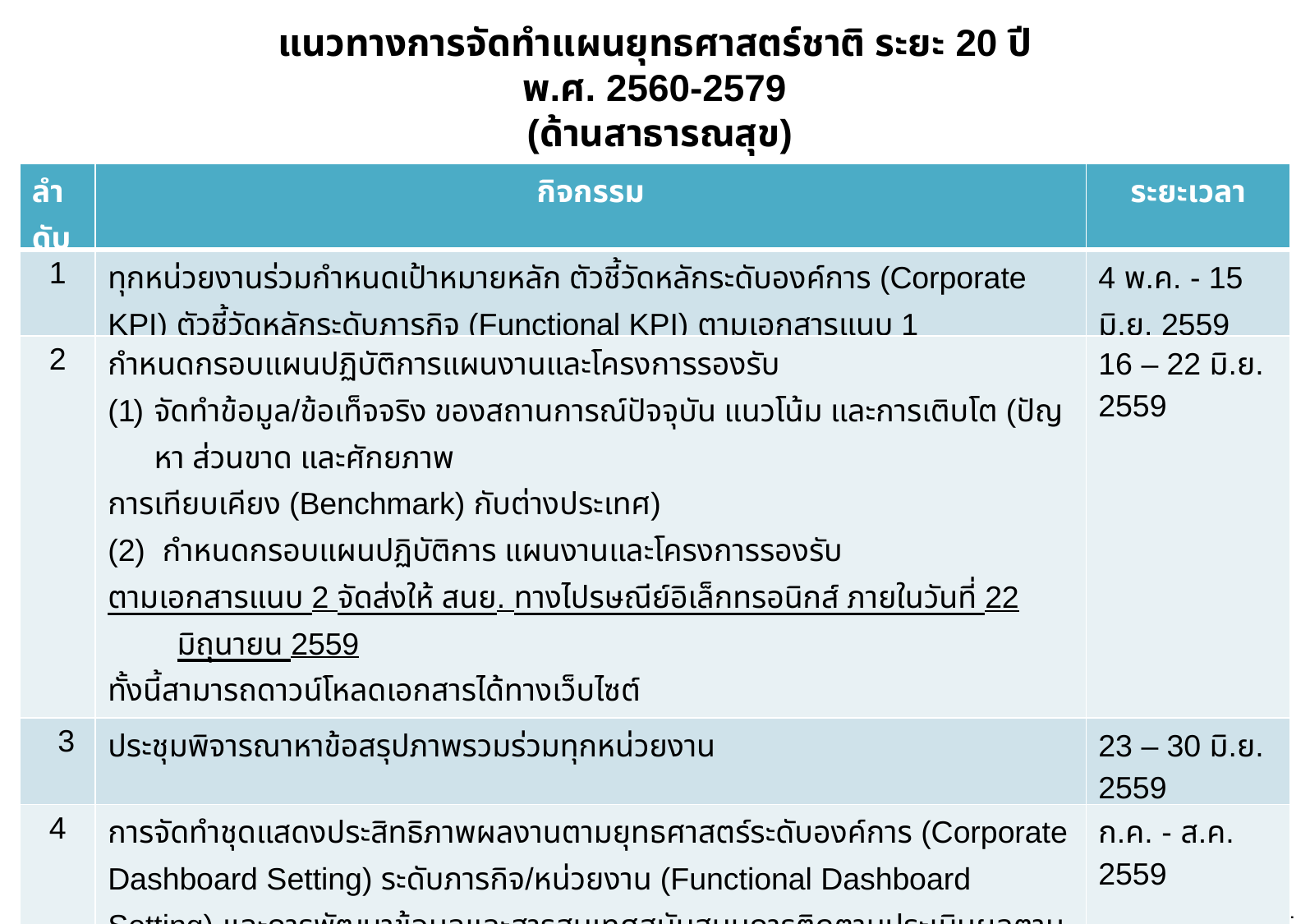

แนวทางการจัดทำแผนยุทธศาสตร์ชาติ ระยะ 20 ปี
พ.ศ. 2560-2579
(ด้านสาธารณสุข)

| ลำดับ | กิจกรรม | ระยะเวลา |
| --- | --- | --- |
| 1 | ทุกหน่วยงานร่วมกำหนดเป้าหมายหลัก ตัวชี้วัดหลักระดับองค์การ (Corporate KPI) ตัวชี้วัดหลักระดับภารกิจ (Functional KPI) ตามเอกสารแนบ 1 | 4 พ.ค. - 15 มิ.ย. 2559 |
| 2 | กำหนดกรอบแผนปฏิบัติการแผนงานและโครงการรองรับ จัดทำข้อมูล/ข้อเท็จจริง ของสถานการณ์ปัจจุบัน แนวโน้ม และการเติบโต (ปัญหา ส่วนขาด และศักยภาพ การเทียบเคียง (Benchmark) กับต่างประเทศ) (2) กำหนดกรอบแผนปฏิบัติการ แผนงานและโครงการรองรับ ตามเอกสารแนบ 2 จัดส่งให้ สนย. ทางไปรษณีย์อิเล็กทรอนิกส์ ภายในวันที่ 22 มิถุนายน 2559 ทั้งนี้สามารถดาวน์โหลดเอกสารได้ทางเว็บไซต์ http://bps.moph.go.th/new\_bps/node/๗๗ เลือกหัวข้อ ข้อมูลจัดทำยุทธศาสตร์ชาติระยะ ๒๐ ปี (ด้านสาธารณสุข) | 16 – 22 มิ.ย. 2559 |
| 3 | ประชุมพิจารณาหาข้อสรุปภาพรวมร่วมทุกหน่วยงาน | 23 – 30 มิ.ย. 2559 |
| 4 | การจัดทำชุดแสดงประสิทธิภาพผลงานตามยุทธศาสตร์ระดับองค์การ (Corporate Dashboard Setting) ระดับภารกิจ/หน่วยงาน (Functional Dashboard Setting) และการพัฒนาข้อมูลและสารสนเทศสนับสนุนการติดตามประเมินผลตามยุทธศาสตร์ (Data & Information Supporting) | ก.ค. - ส.ค. 2559 |
| 5 | รายงานผลการดำเนินงานต่อผู้บริหาร : Wednesday meeting, การประชุมกระทรวงสาธารณสุข, การประชุมประจำปีกระทรวงสาธารณสุข | ก.ค. – ก.ย. 2559 |
| 6 | นำเสนอแผนแผนยุทธศาสตร์ชาติ ระยะ 20 ปี พ.ศ. 2560-2579 (ด้านสาธารณสุข) ต่อ ครม. | ก.ย. 2559 |
1